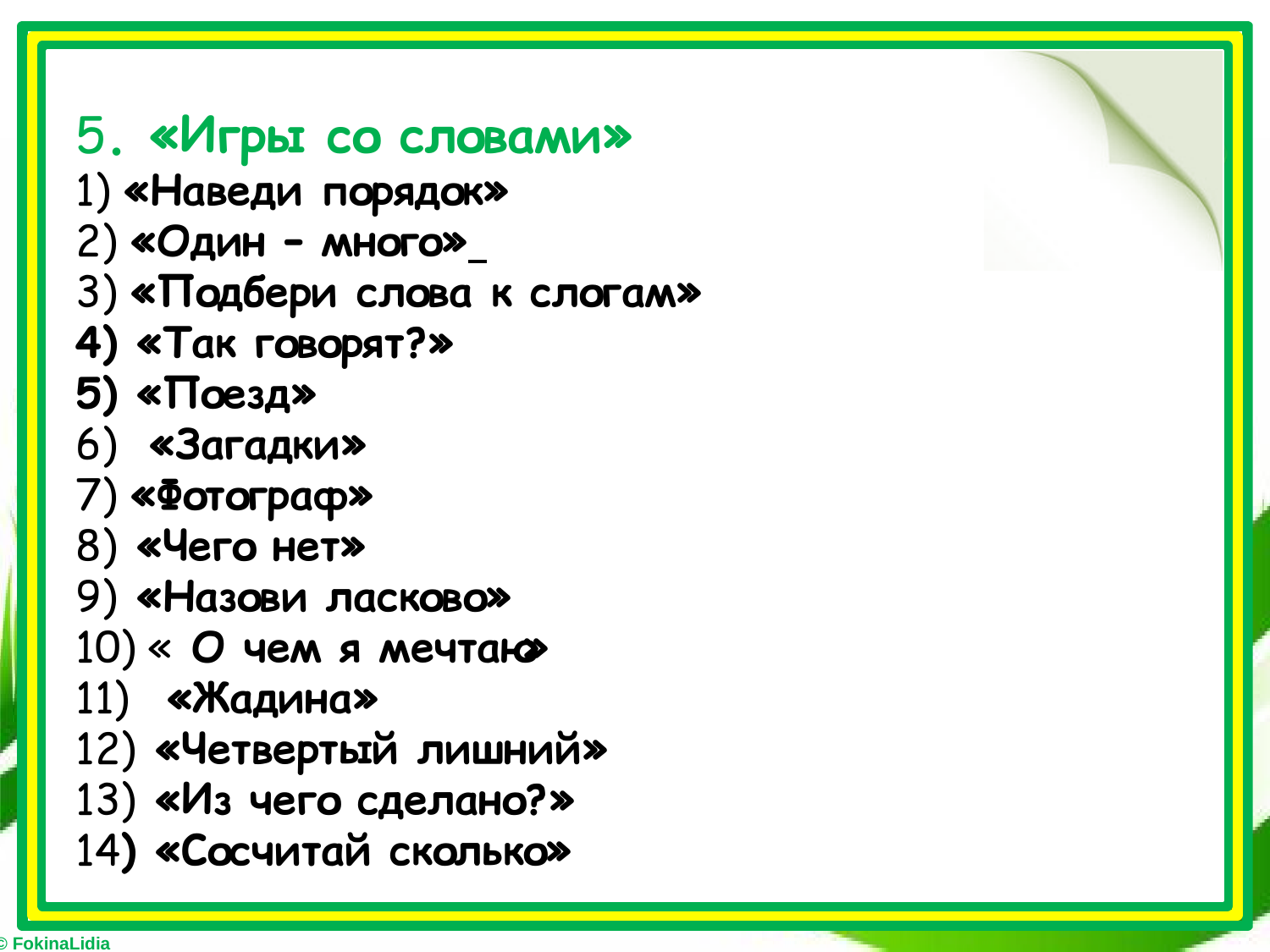

# 5. «Игры со словами» 1) «Наведи порядок» 2) «Один – много» 3) «Подбери слова к слогам» 4) «Так говорят?» 5) «Поезд» 6)  «Загадки» 7) «Фотограф» 8) «Чего нет» 9) «Назови ласково» 10) « О чем я мечтаю» 11)  «Жадина» 12) «Четвертый лишний» 13) «Из чего сделано?» 14) «Сосчитай сколько»